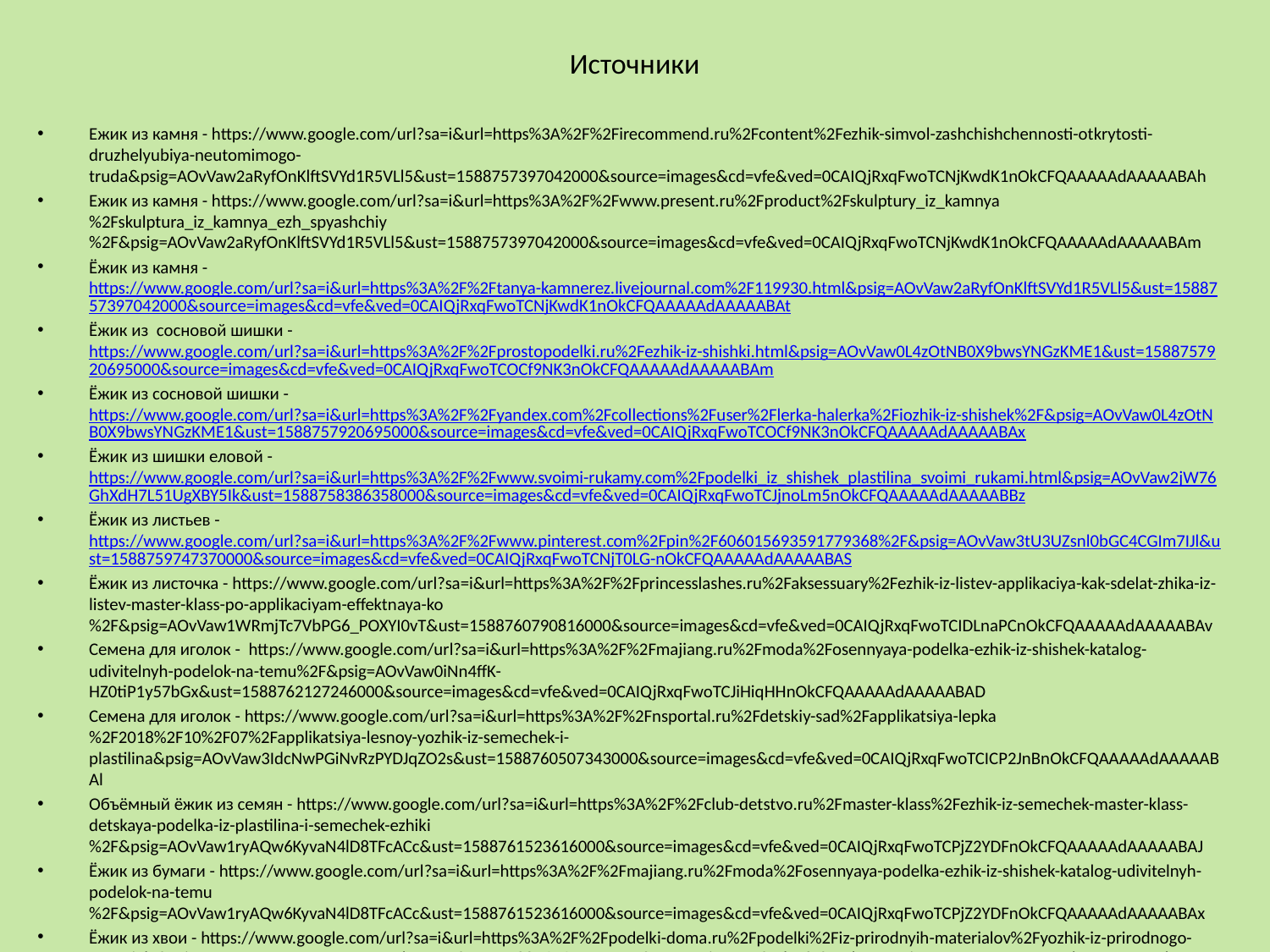

# Источники
Ежик из камня - https://www.google.com/url?sa=i&url=https%3A%2F%2Firecommend.ru%2Fcontent%2Fezhik-simvol-zashchishchennosti-otkrytosti-druzhelyubiya-neutomimogo-truda&psig=AOvVaw2aRyfOnKlftSVYd1R5VLl5&ust=1588757397042000&source=images&cd=vfe&ved=0CAIQjRxqFwoTCNjKwdK1nOkCFQAAAAAdAAAAABAh
Ежик из камня - https://www.google.com/url?sa=i&url=https%3A%2F%2Fwww.present.ru%2Fproduct%2Fskulptury_iz_kamnya%2Fskulptura_iz_kamnya_ezh_spyashchiy%2F&psig=AOvVaw2aRyfOnKlftSVYd1R5VLl5&ust=1588757397042000&source=images&cd=vfe&ved=0CAIQjRxqFwoTCNjKwdK1nOkCFQAAAAAdAAAAABAm
Ёжик из камня - https://www.google.com/url?sa=i&url=https%3A%2F%2Ftanya-kamnerez.livejournal.com%2F119930.html&psig=AOvVaw2aRyfOnKlftSVYd1R5VLl5&ust=1588757397042000&source=images&cd=vfe&ved=0CAIQjRxqFwoTCNjKwdK1nOkCFQAAAAAdAAAAABAt
Ёжик из  сосновой шишки - https://www.google.com/url?sa=i&url=https%3A%2F%2Fprostopodelki.ru%2Fezhik-iz-shishki.html&psig=AOvVaw0L4zOtNB0X9bwsYNGzKME1&ust=1588757920695000&source=images&cd=vfe&ved=0CAIQjRxqFwoTCOCf9NK3nOkCFQAAAAAdAAAAABAm
Ёжик из сосновой шишки - https://www.google.com/url?sa=i&url=https%3A%2F%2Fyandex.com%2Fcollections%2Fuser%2Flerka-halerka%2Fiozhik-iz-shishek%2F&psig=AOvVaw0L4zOtNB0X9bwsYNGzKME1&ust=1588757920695000&source=images&cd=vfe&ved=0CAIQjRxqFwoTCOCf9NK3nOkCFQAAAAAdAAAAABAx
Ёжик из шишки еловой - https://www.google.com/url?sa=i&url=https%3A%2F%2Fwww.svoimi-rukamy.com%2Fpodelki_iz_shishek_plastilina_svoimi_rukami.html&psig=AOvVaw2jW76GhXdH7L51UgXBY5Ik&ust=1588758386358000&source=images&cd=vfe&ved=0CAIQjRxqFwoTCJjnoLm5nOkCFQAAAAAdAAAAABBz
Ёжик из листьев -  https://www.google.com/url?sa=i&url=https%3A%2F%2Fwww.pinterest.com%2Fpin%2F606015693591779368%2F&psig=AOvVaw3tU3UZsnl0bGC4CGIm7IJl&ust=1588759747370000&source=images&cd=vfe&ved=0CAIQjRxqFwoTCNjT0LG-nOkCFQAAAAAdAAAAABAS
Ёжик из листочка - https://www.google.com/url?sa=i&url=https%3A%2F%2Fprincesslashes.ru%2Faksessuary%2Fezhik-iz-listev-applikaciya-kak-sdelat-zhika-iz-listev-master-klass-po-applikaciyam-effektnaya-ko%2F&psig=AOvVaw1WRmjTc7VbPG6_POXYI0vT&ust=1588760790816000&source=images&cd=vfe&ved=0CAIQjRxqFwoTCIDLnaPCnOkCFQAAAAAdAAAAABAv
Семена для иголок -  https://www.google.com/url?sa=i&url=https%3A%2F%2Fmajiang.ru%2Fmoda%2Fosennyaya-podelka-ezhik-iz-shishek-katalog-udivitelnyh-podelok-na-temu%2F&psig=AOvVaw0iNn4ffK-HZ0tiP1y57bGx&ust=1588762127246000&source=images&cd=vfe&ved=0CAIQjRxqFwoTCJiHiqHHnOkCFQAAAAAdAAAAABAD
Семена для иголок - https://www.google.com/url?sa=i&url=https%3A%2F%2Fnsportal.ru%2Fdetskiy-sad%2Fapplikatsiya-lepka%2F2018%2F10%2F07%2Fapplikatsiya-lesnoy-yozhik-iz-semechek-i-plastilina&psig=AOvVaw3IdcNwPGiNvRzPYDJqZO2s&ust=1588760507343000&source=images&cd=vfe&ved=0CAIQjRxqFwoTCICP2JnBnOkCFQAAAAAdAAAAABAl
Объёмный ёжик из семян - https://www.google.com/url?sa=i&url=https%3A%2F%2Fclub-detstvo.ru%2Fmaster-klass%2Fezhik-iz-semechek-master-klass-detskaya-podelka-iz-plastilina-i-semechek-ezhiki%2F&psig=AOvVaw1ryAQw6KyvaN4lD8TFcACc&ust=1588761523616000&source=images&cd=vfe&ved=0CAIQjRxqFwoTCPjZ2YDFnOkCFQAAAAAdAAAAABAJ
Ёжик из бумаги - https://www.google.com/url?sa=i&url=https%3A%2F%2Fmajiang.ru%2Fmoda%2Fosennyaya-podelka-ezhik-iz-shishek-katalog-udivitelnyh-podelok-na-temu%2F&psig=AOvVaw1ryAQw6KyvaN4lD8TFcACc&ust=1588761523616000&source=images&cd=vfe&ved=0CAIQjRxqFwoTCPjZ2YDFnOkCFQAAAAAdAAAAABAx
Ёжик из хвои - https://www.google.com/url?sa=i&url=https%3A%2F%2Fpodelki-doma.ru%2Fpodelki%2Fiz-prirodnyih-materialov%2Fyozhik-iz-prirodnogo-materiala&psig=AOvVaw0YFLGo7ETraSCFDqbC_sVB&ust=1588762603124000&source=images&cd=vfe&ved=0CAIQjRxqFwoTCPDP0oHJnOkCFQAAAAAdAAAAABBz